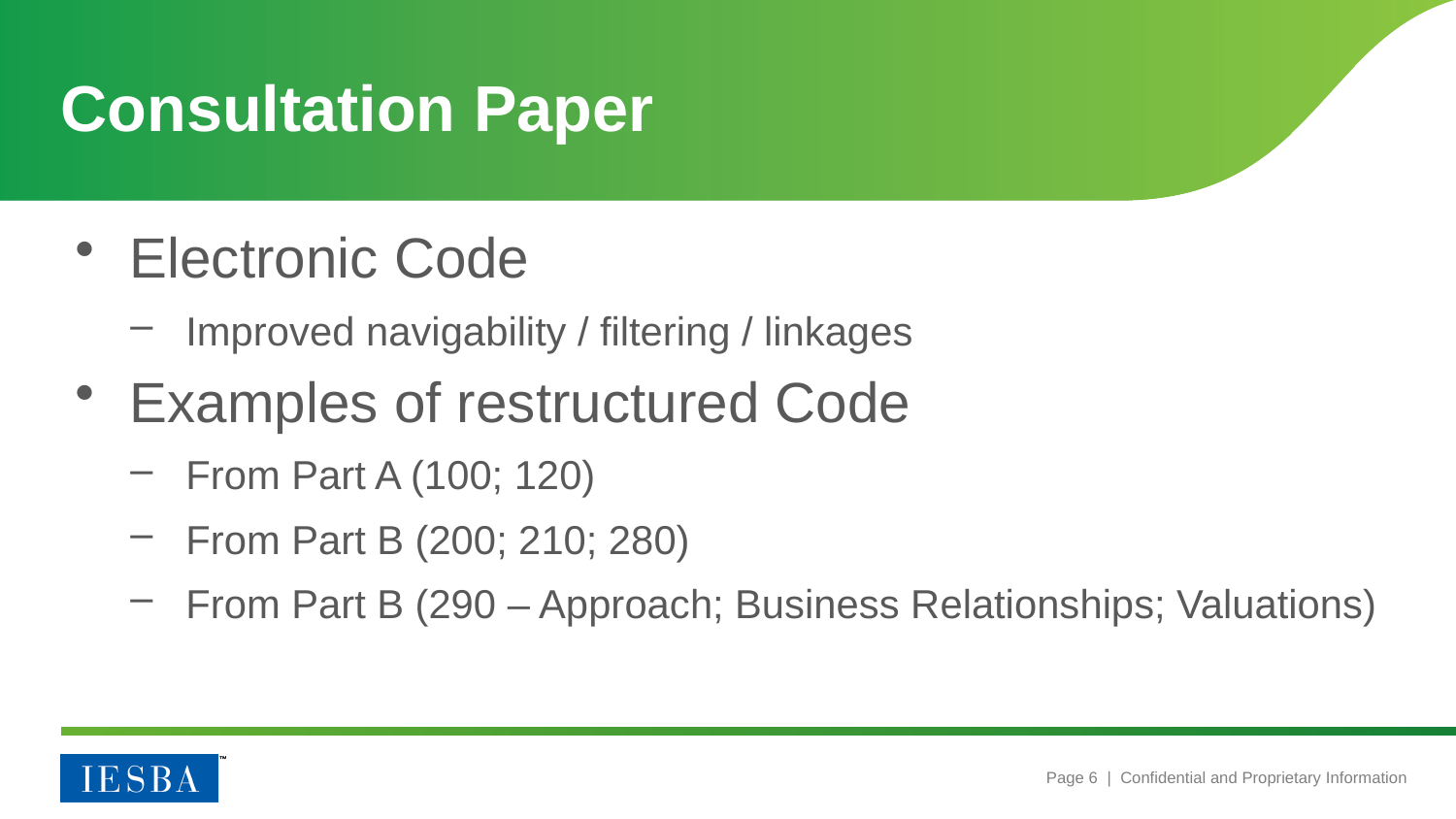

# Consultation Paper
Electronic Code
Improved navigability / filtering / linkages
Examples of restructured Code
From Part A (100; 120)
From Part B (200; 210; 280)
From Part B (290 – Approach; Business Relationships; Valuations)